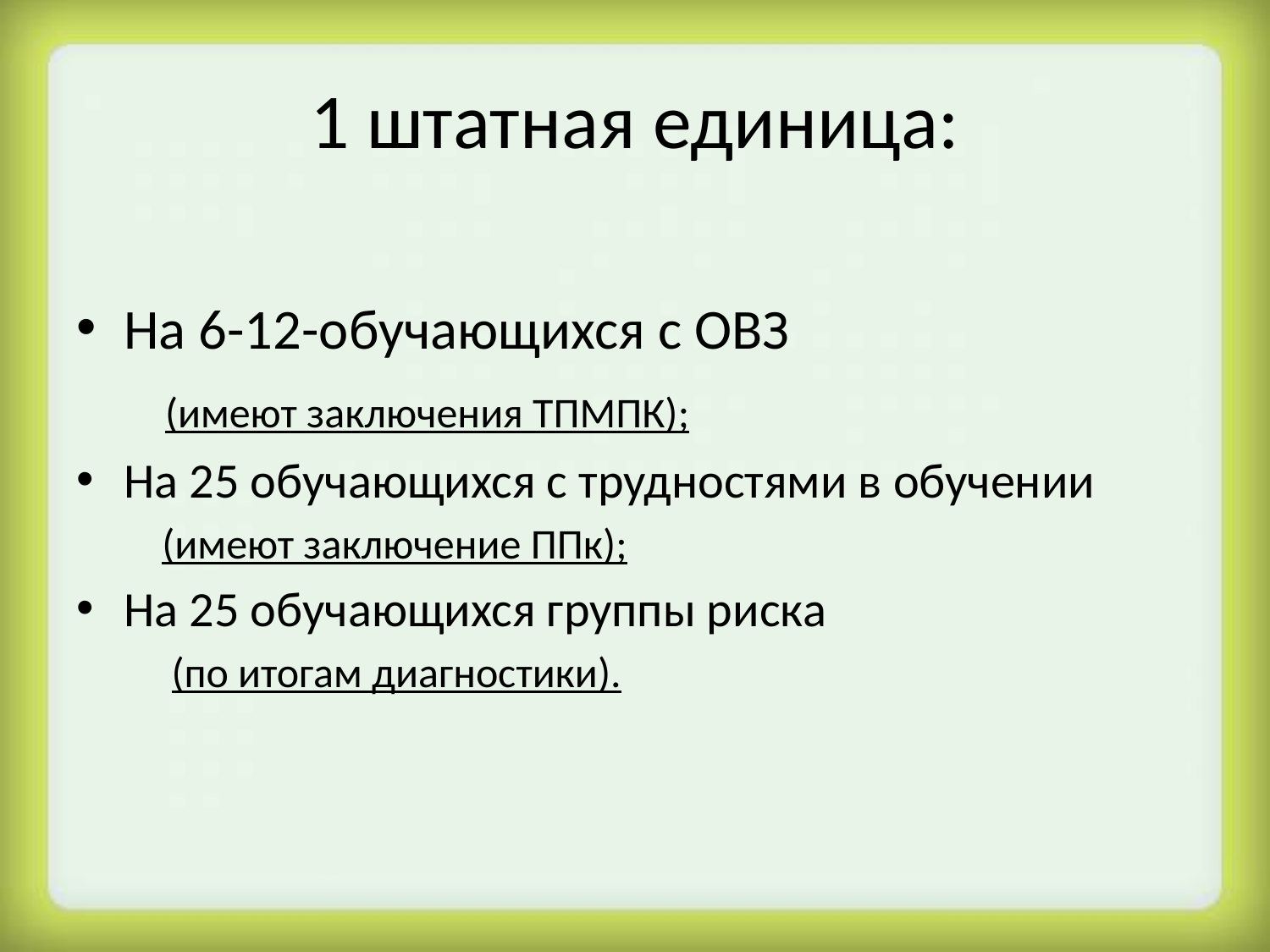

# 1 штатная единица:
На 6-12-обучающихся с ОВЗ
       (имеют заключения ТПМПК);
На 25 обучающихся с трудностями в обучении
         (имеют заключение ППк);
На 25 обучающихся группы риска
          (по итогам диагностики).